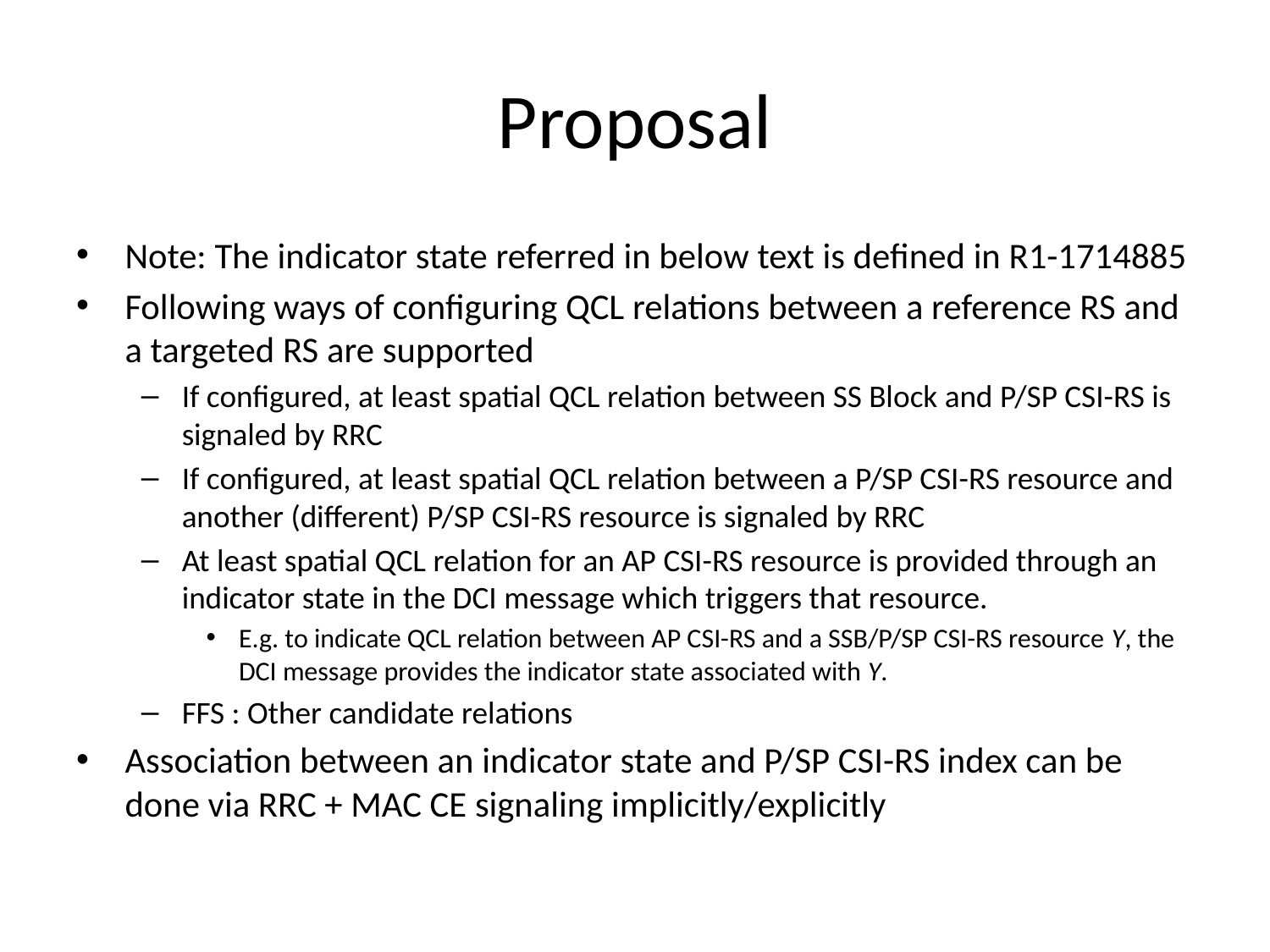

# Proposal
Note: The indicator state referred in below text is defined in R1-1714885
Following ways of configuring QCL relations between a reference RS and a targeted RS are supported
If configured, at least spatial QCL relation between SS Block and P/SP CSI-RS is signaled by RRC
If configured, at least spatial QCL relation between a P/SP CSI-RS resource and another (different) P/SP CSI-RS resource is signaled by RRC
At least spatial QCL relation for an AP CSI-RS resource is provided through an indicator state in the DCI message which triggers that resource.
E.g. to indicate QCL relation between AP CSI-RS and a SSB/P/SP CSI-RS resource Y, the DCI message provides the indicator state associated with Y.
FFS : Other candidate relations
Association between an indicator state and P/SP CSI-RS index can be done via RRC + MAC CE signaling implicitly/explicitly